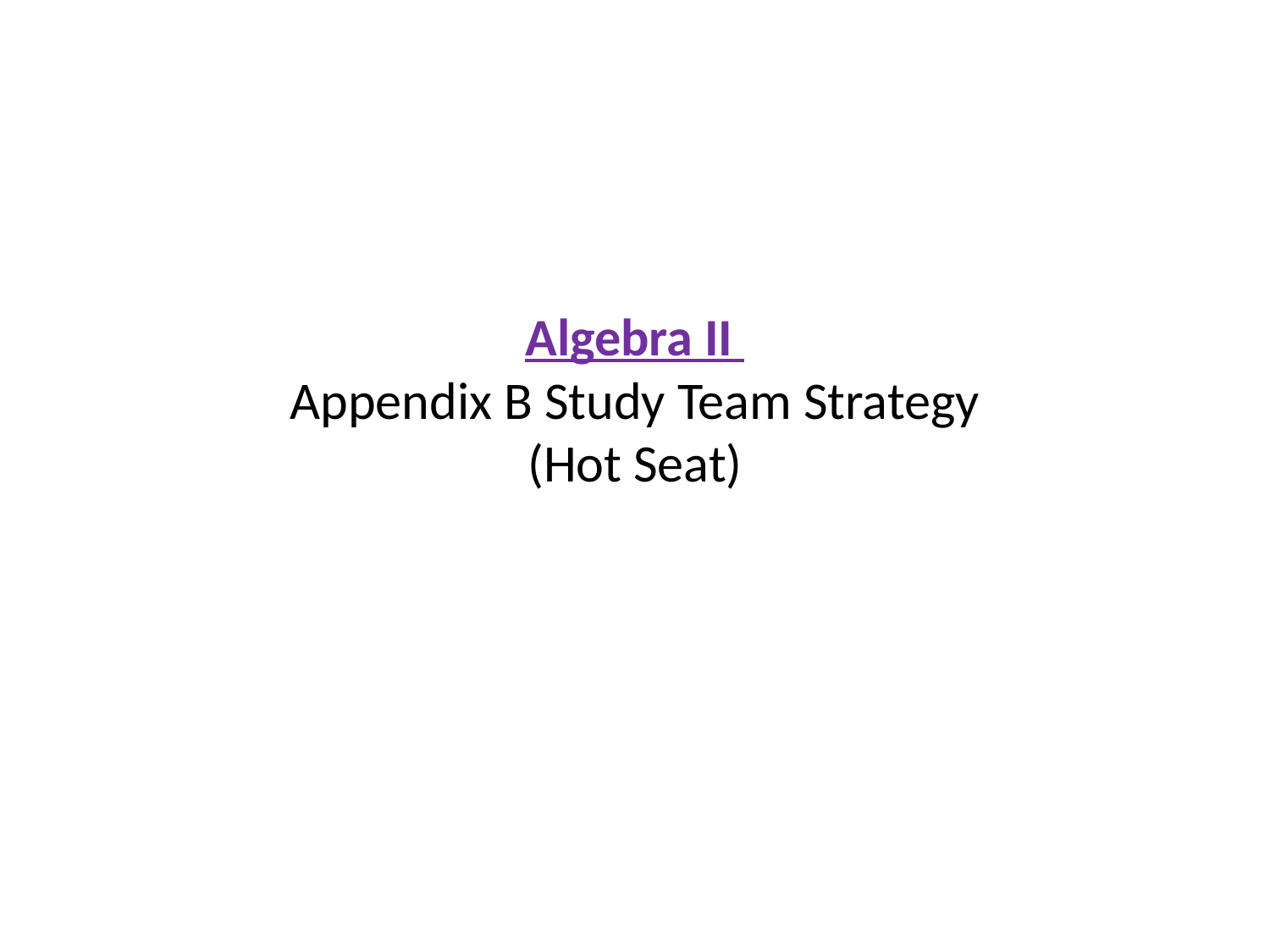

# Algebra II Appendix B Study Team Strategy (Hot Seat)